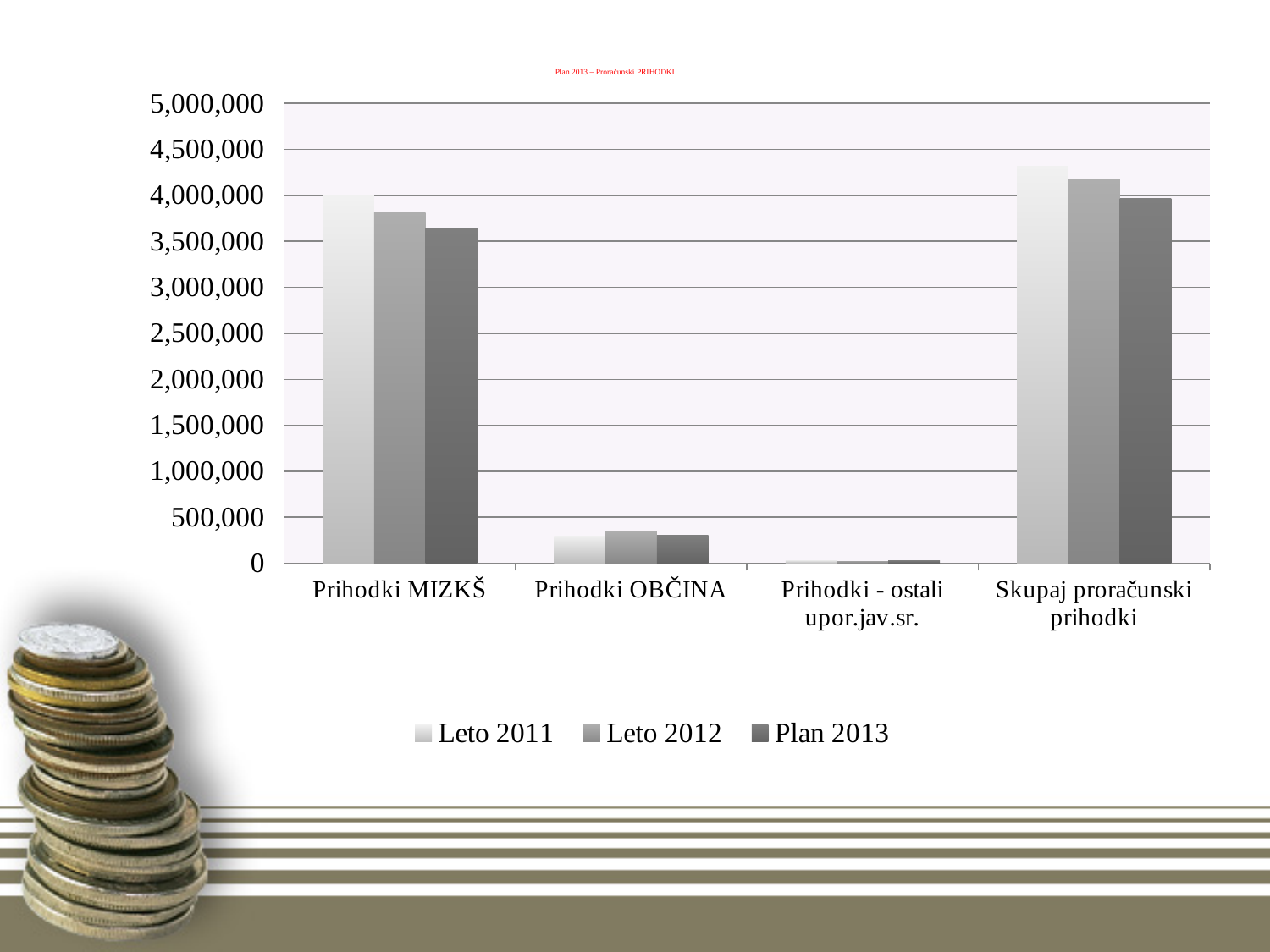

# Plan 2013 – Proračunski PRIHODKI

### Chart

| Category | Leto 2011 | Leto 2012 | Plan 2013 |
|---|---|---|---|
| Prihodki MIZKŠ | 3990364.0 | 3809929.0 | 3646500.0 |
| Prihodki OBČINA | 297456.0 | 346227.0 | 300000.0 |
| Prihodki - ostali upor.jav.sr. | 24984.0 | 23604.0 | 24000.0 |
| Skupaj proračunski prihodki | 4312804.0 | 4179760.0 | 3970500.0 |